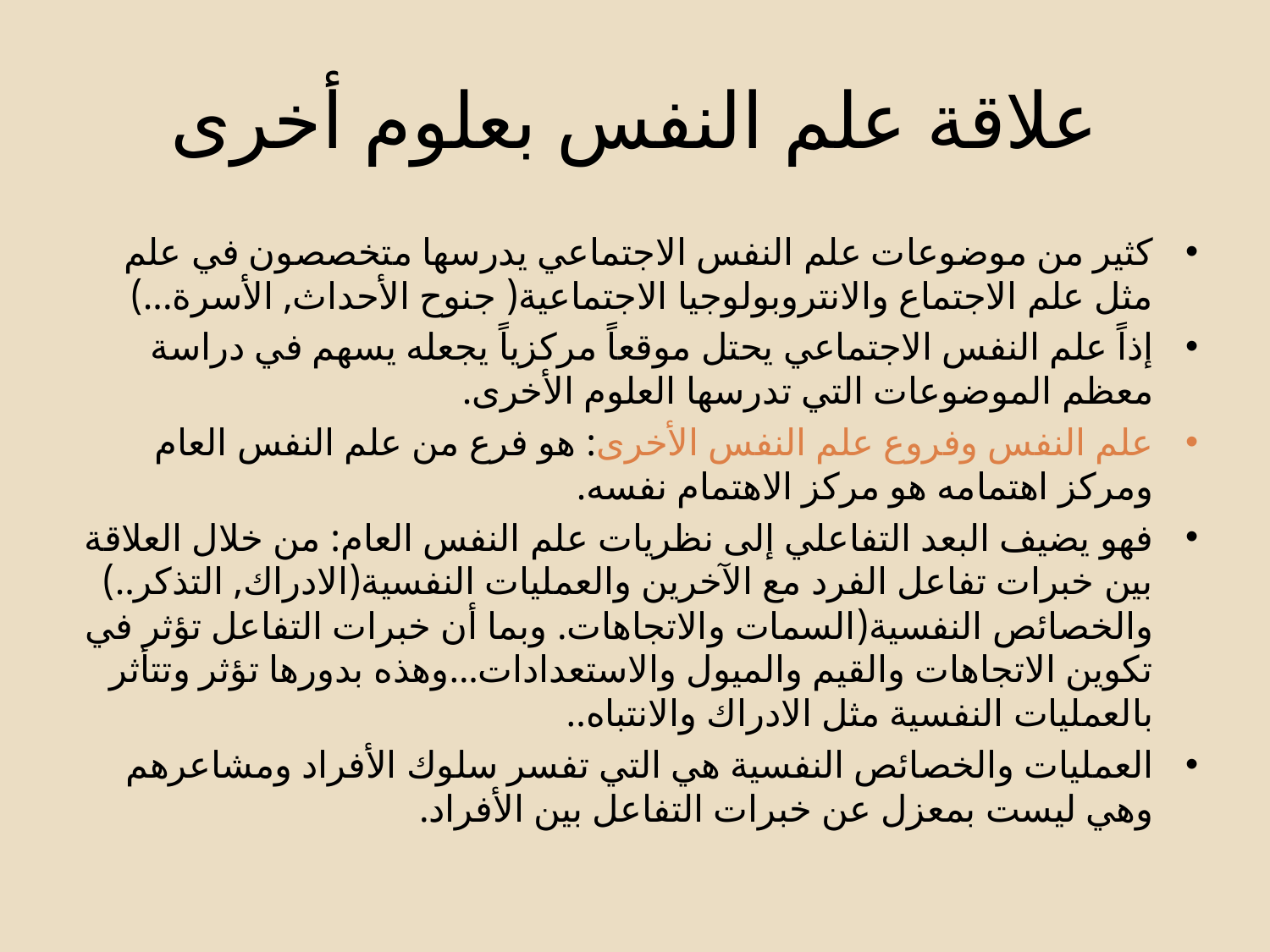

# علاقة علم النفس بعلوم أخرى
كثير من موضوعات علم النفس الاجتماعي يدرسها متخصصون في علم مثل علم الاجتماع والانتروبولوجيا الاجتماعية( جنوح الأحداث, الأسرة...)
إذاً علم النفس الاجتماعي يحتل موقعاً مركزياً يجعله يسهم في دراسة معظم الموضوعات التي تدرسها العلوم الأخرى.
علم النفس وفروع علم النفس الأخرى: هو فرع من علم النفس العام ومركز اهتمامه هو مركز الاهتمام نفسه.
فهو يضيف البعد التفاعلي إلى نظريات علم النفس العام: من خلال العلاقة بين خبرات تفاعل الفرد مع الآخرين والعمليات النفسية(الادراك, التذكر..) والخصائص النفسية(السمات والاتجاهات. وبما أن خبرات التفاعل تؤثر في تكوين الاتجاهات والقيم والميول والاستعدادات...وهذه بدورها تؤثر وتتأثر بالعمليات النفسية مثل الادراك والانتباه..
العمليات والخصائص النفسية هي التي تفسر سلوك الأفراد ومشاعرهم وهي ليست بمعزل عن خبرات التفاعل بين الأفراد.